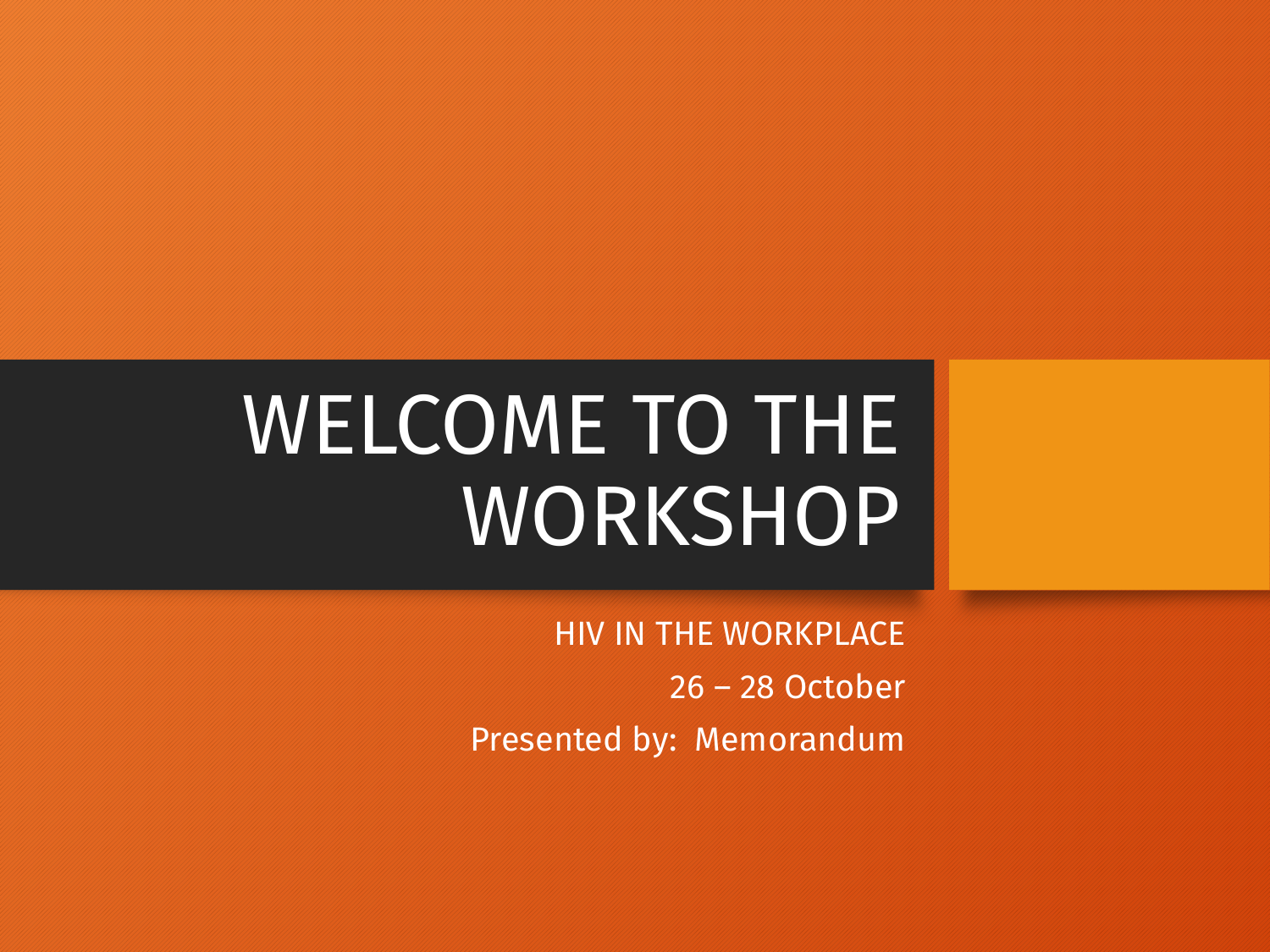

# WELCOME TO THE WORKSHOP
HIV IN THE WORKPLACE
26 – 28 October
Presented by:  Memorandum